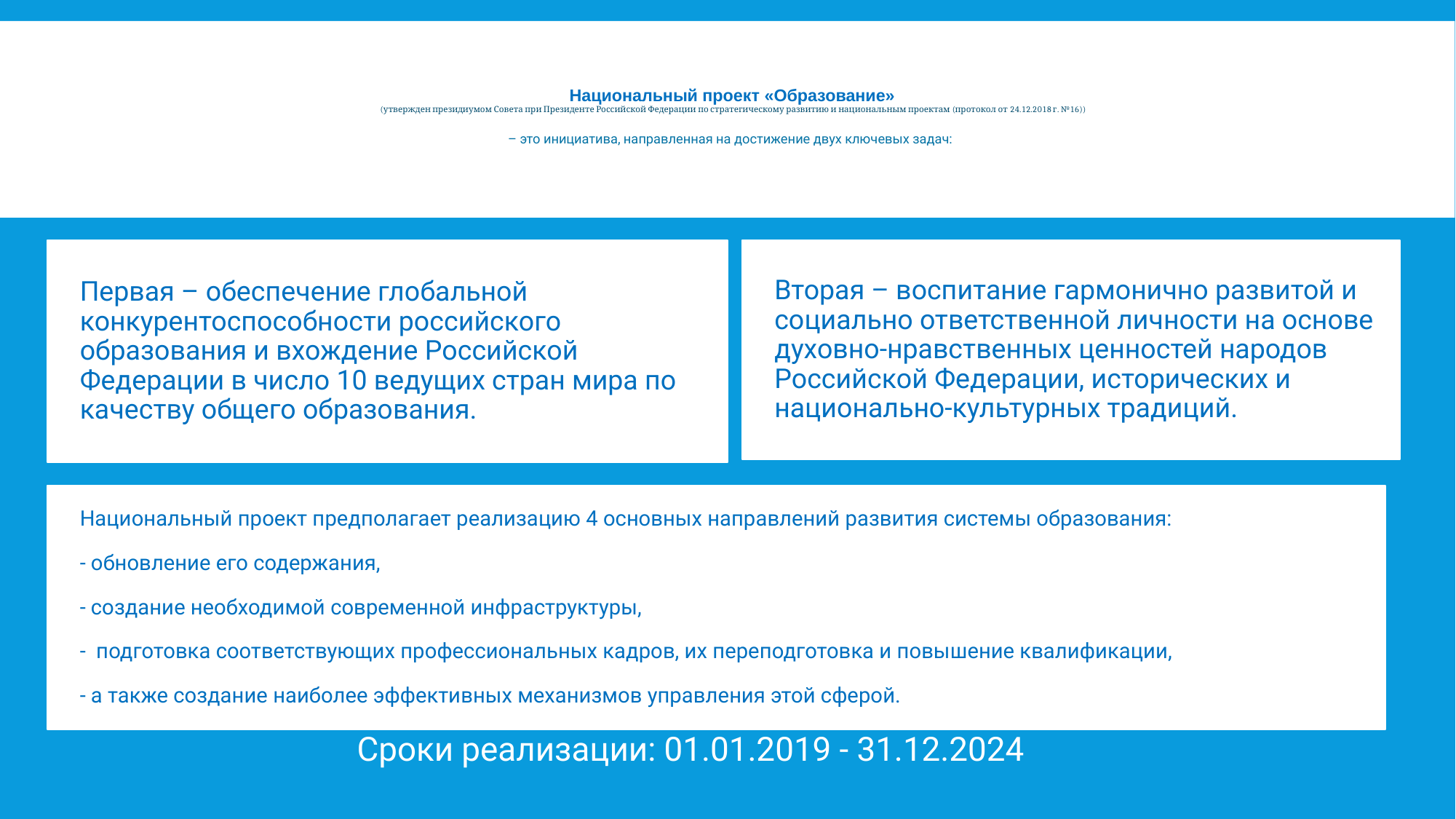

# Национальный проект «Образование» (утвержден президиумом Совета при Президенте Российской Федерации по стратегическому развитию и национальным проектам (протокол от 24.12.2018 г. №16)) – это инициатива, направленная на достижение двух ключевых задач:
Первая – обеспечение глобальной конкурентоспособности российского образования и вхождение Российской Федерации в число 10 ведущих стран мира по качеству общего образования.

Вторая – воспитание гармонично развитой и социально ответственной личности на основе духовно-нравственных ценностей народов Российской Федерации, исторических и национально-культурных традиций.
Национальный проект предполагает реализацию 4 основных направлений развития системы образования:
- обновление его содержания,
- создание необходимой современной инфраструктуры,
-  подготовка соответствующих профессиональных кадров, их переподготовка и повышение квалификации,
- а также создание наиболее эффективных механизмов управления этой сферой.
Сроки реализации: 01.01.2019 - 31.12.2024